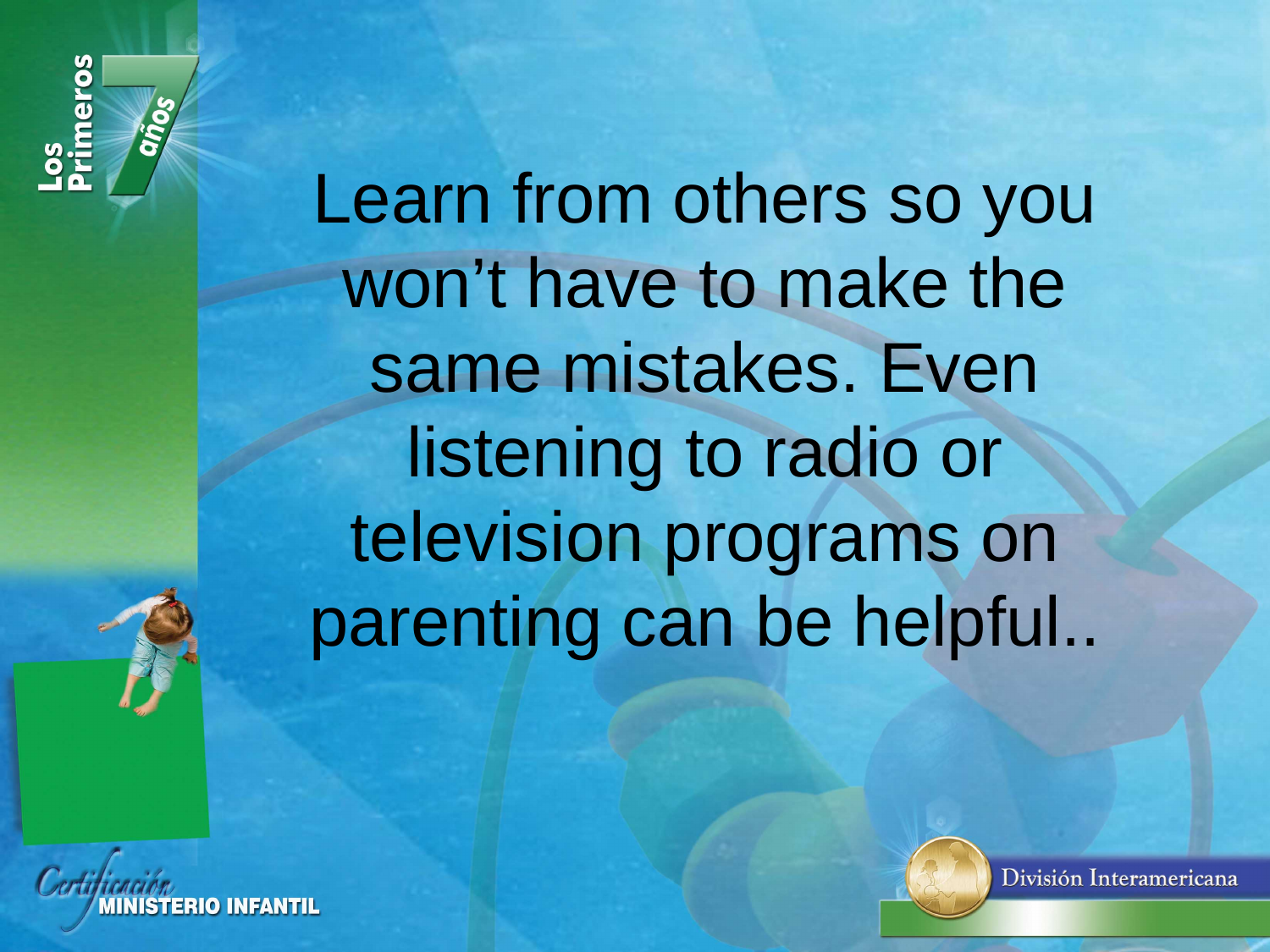

Learn from others so you won’t have to make the same mistakes. Even listening to radio or television programs on parenting can be helpful..